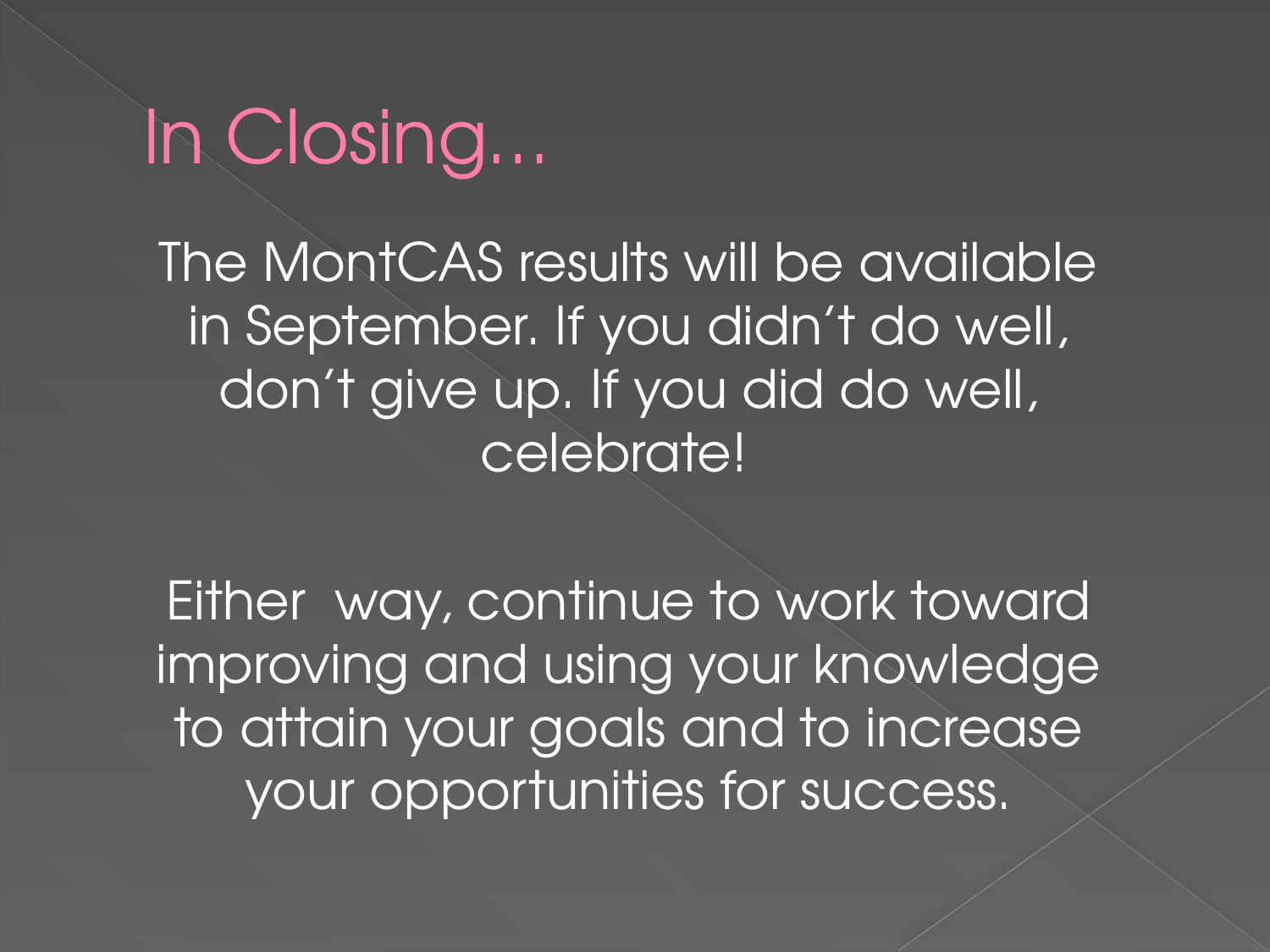

# In Closing…
	The MontCAS results will be available in September. If you didn’t do well, don’t give up. If you did do well, celebrate!

	Either  way, continue to work toward improving and using your knowledge to attain your goals and to increase your opportunities for success.